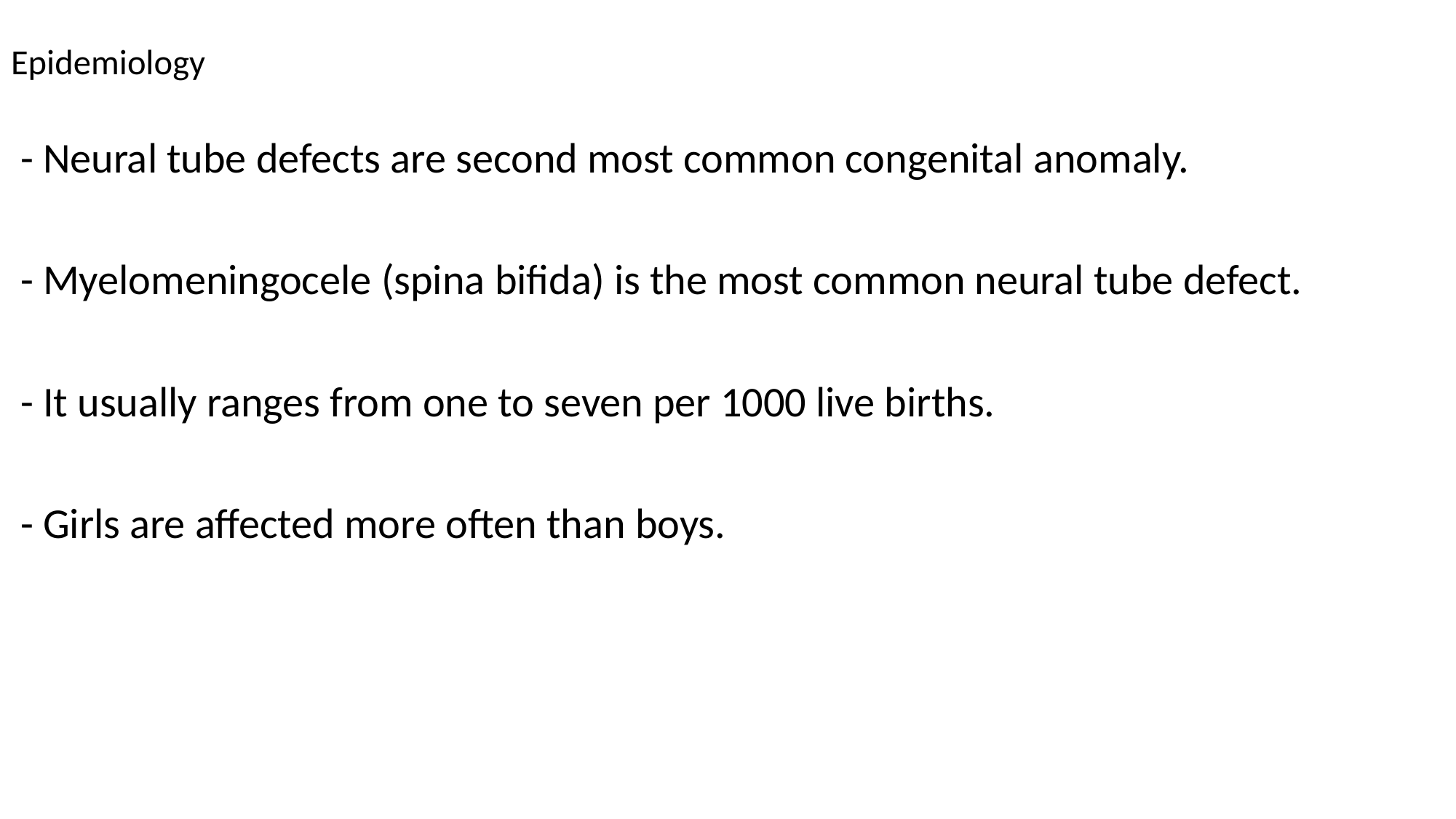

# Epidemiology
 - Neural tube defects are second most common congenital anomaly.

 - Myelomeningocele (spina bifida) is the most common neural tube defect.

 - It usually ranges from one to seven per 1000 live births.

 - Girls are affected more often than boys.